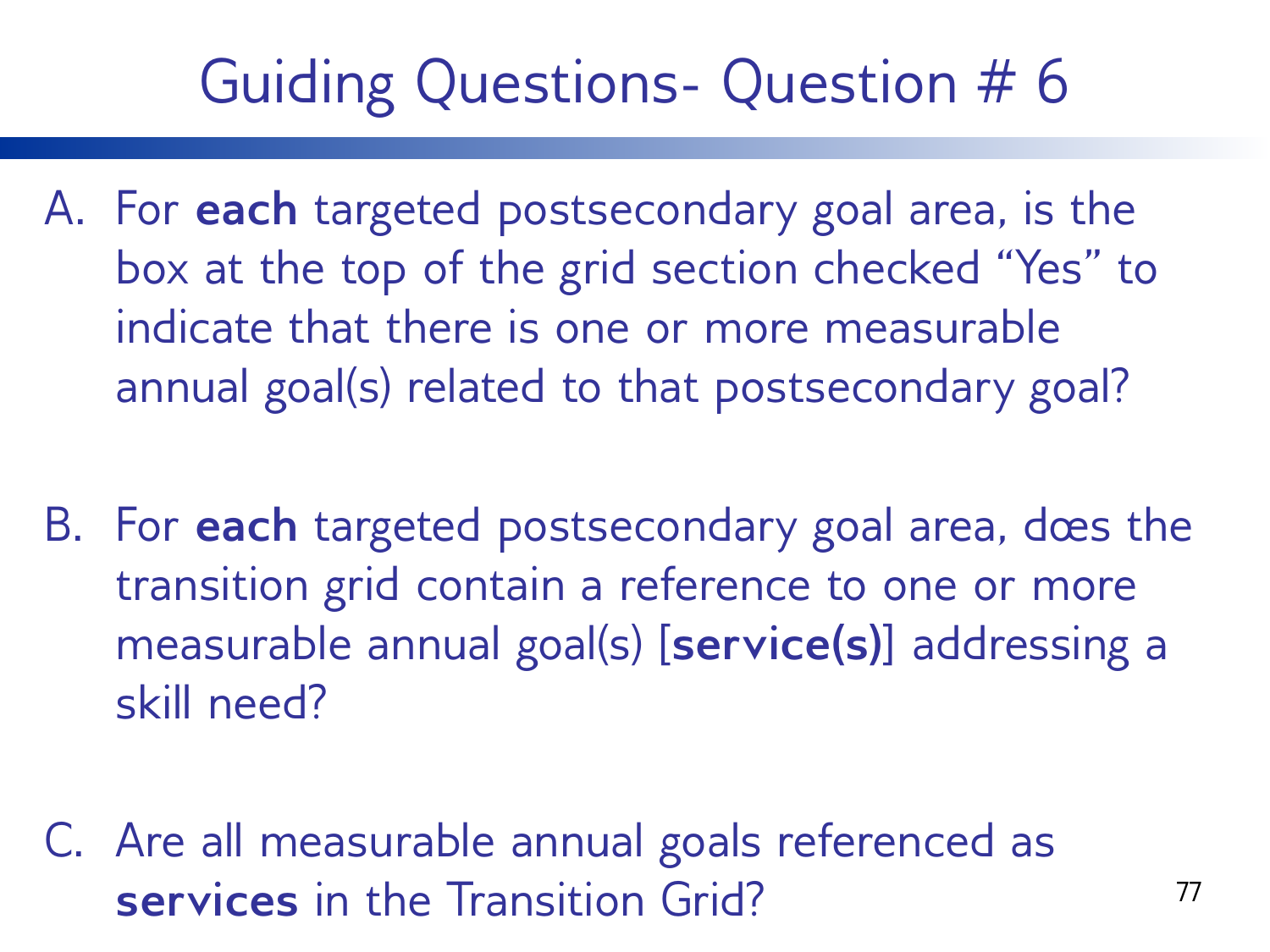

# Guiding Questions- Question # 6
For each targeted postsecondary goal area, is the box at the top of the grid section checked “Yes” to indicate that there is one or more measurable annual goal(s) related to that postsecondary goal?

For each targeted postsecondary goal area, does the transition grid contain a reference to one or more measurable annual goal(s) [service(s)] addressing a skill need?

Are all measurable annual goals referenced as services in the Transition Grid?

77